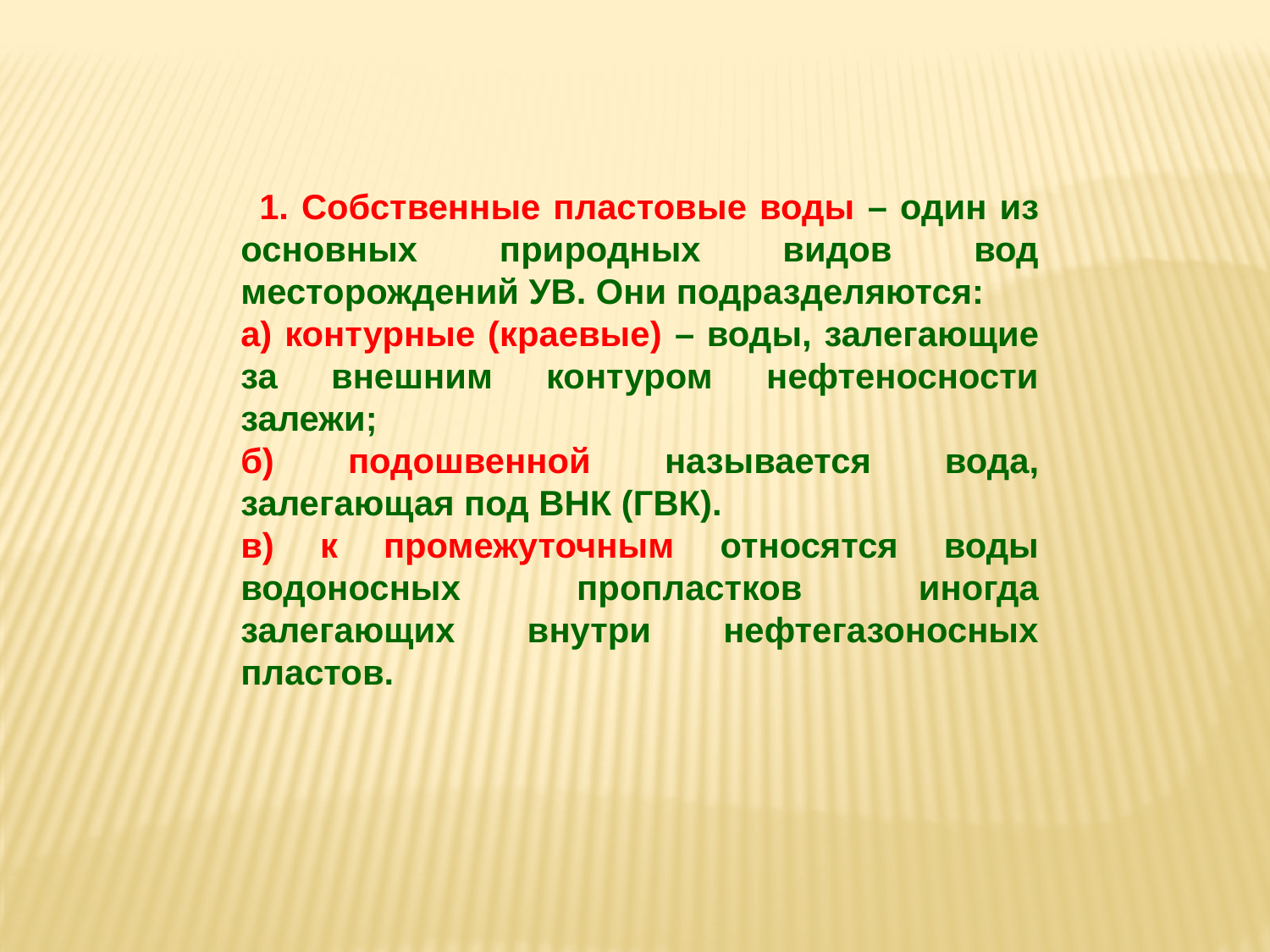

1. Собственные пластовые воды – один из основных природных видов вод месторождений УВ. Они подразделяются:
а) контурные (краевые) – воды, залегающие за внешним контуром нефтеносности залежи;
б) подошвенной называется вода, залегающая под ВНК (ГВК).
в) к промежуточным относятся воды водоносных пропластков иногда залегающих внутри нефтегазоносных пластов.